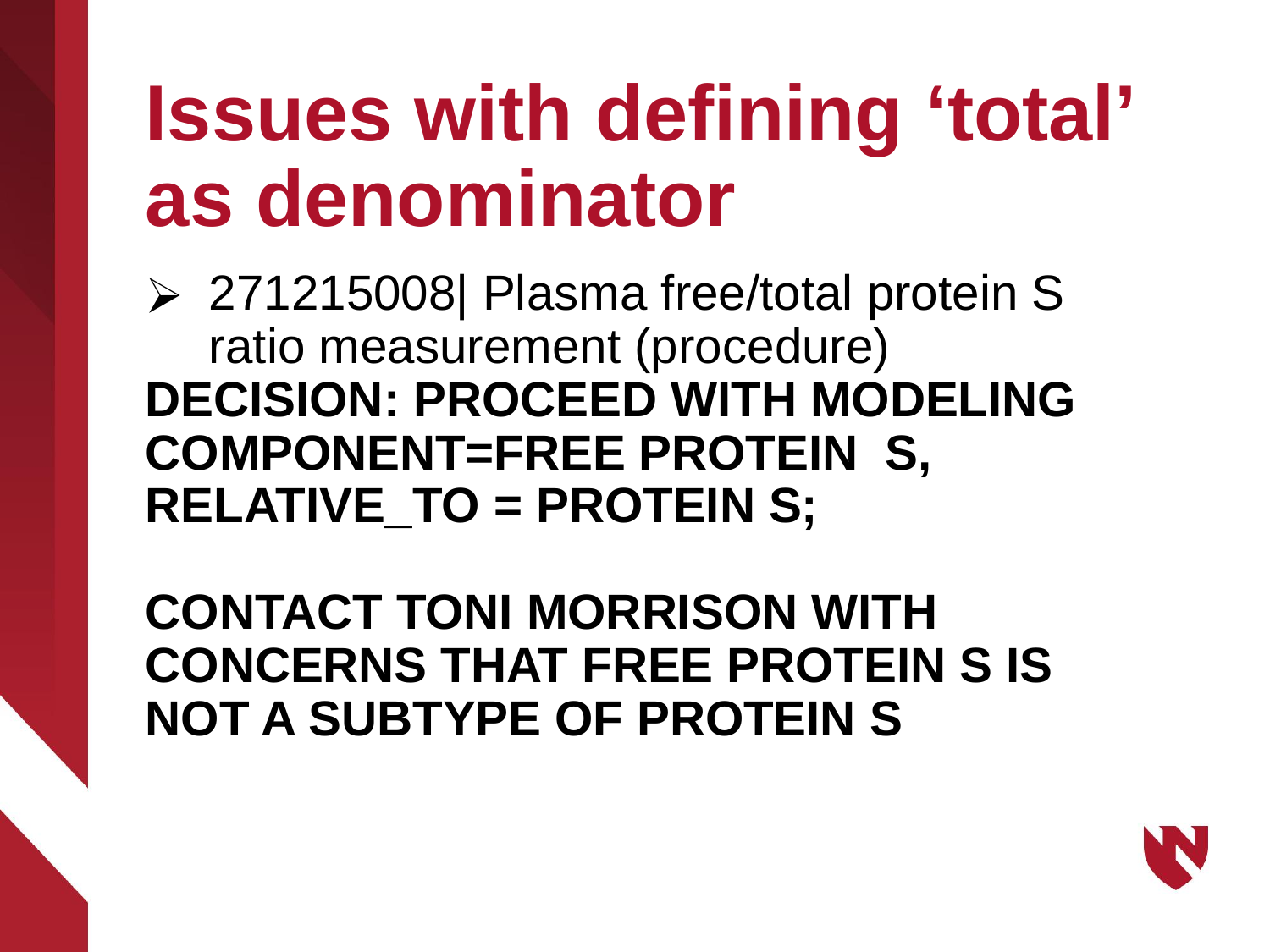

# Issues with defining ‘total’ as denominator
271215008| Plasma free/total protein S ratio measurement (procedure)
DECISION: PROCEED WITH MODELING COMPONENT=FREE PROTEIN  S, RELATIVE_TO = PROTEIN S;

CONTACT TONI MORRISON WITH CONCERNS THAT FREE PROTEIN S IS NOT A SUBTYPE OF PROTEIN S